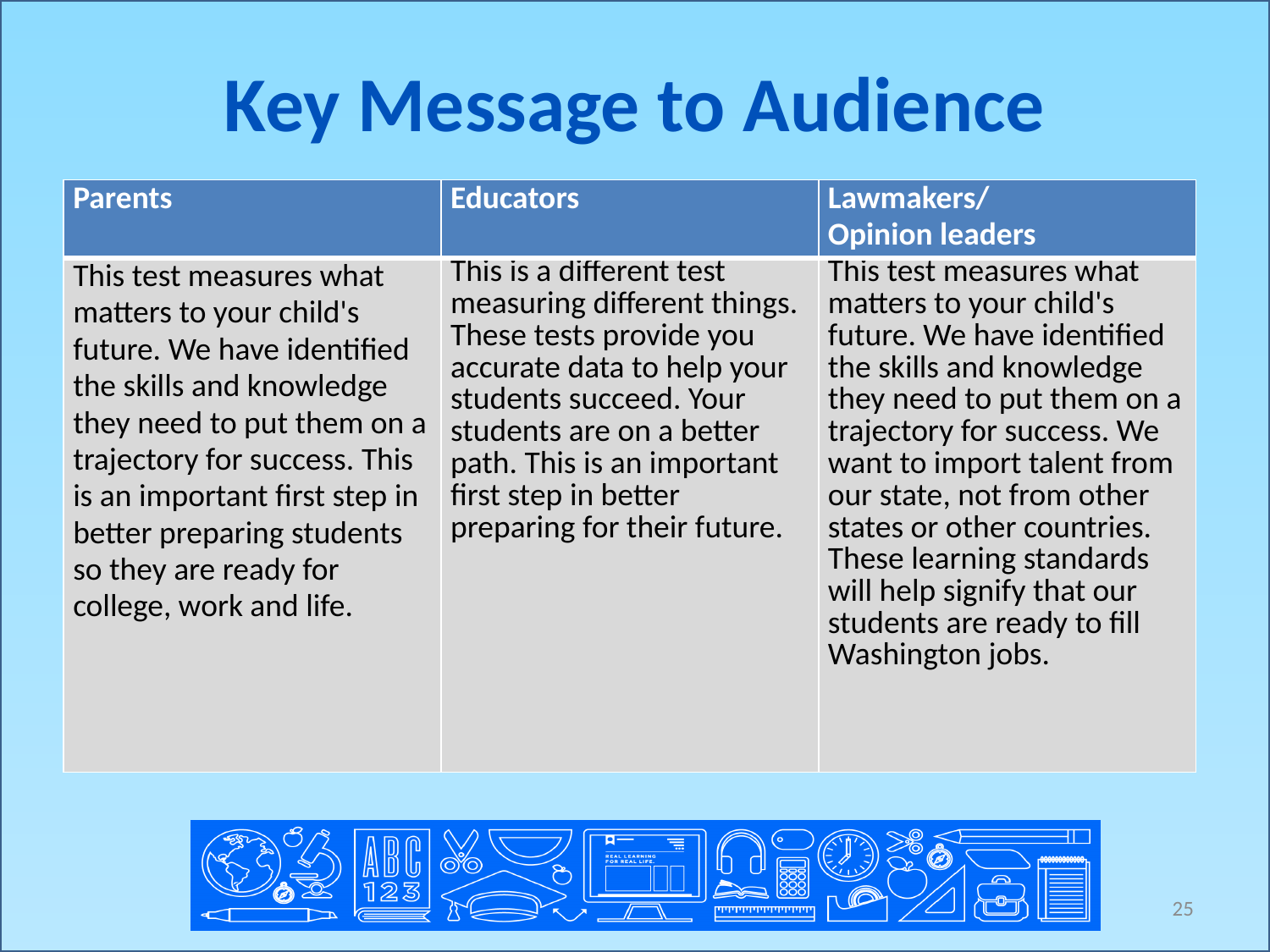

# Key Message to Audience
| Parents | Educators | Lawmakers/ Opinion leaders |
| --- | --- | --- |
| This test measures what matters to your child's future. We have identified the skills and knowledge they need to put them on a trajectory for success. This is an important first step in better preparing students so they are ready for college, work and life. | This is a different test measuring different things. These tests provide you accurate data to help your students succeed. Your students are on a better path. This is an important first step in better preparing for their future. | This test measures what matters to your child's future. We have identified the skills and knowledge they need to put them on a trajectory for success. We want to import talent from our state, not from other states or other countries. These learning standards will help signify that our students are ready to fill Washington jobs. |

25